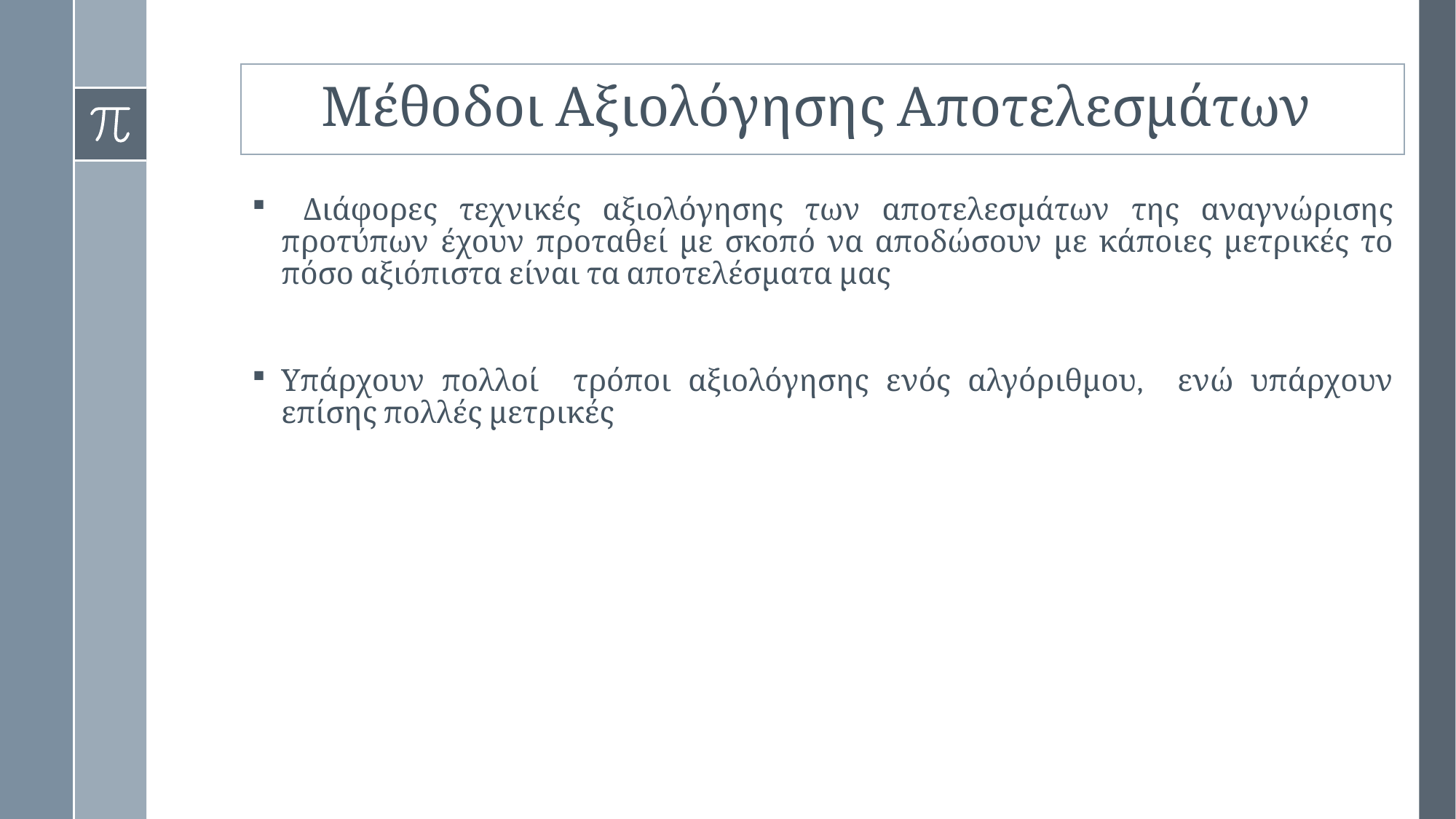

# Μέθοδοι Αξιολόγησης Αποτελεσμάτων
 Διάφορες τεχνικές αξιολόγησης των αποτελεσμάτων της αναγνώρισης προτύπων έχουν προταθεί με σκοπό να αποδώσουν με κάποιες μετρικές το πόσο αξιόπιστα είναι τα αποτελέσματα μας

Υπάρχουν πολλοί  τρόποι αξιολόγησης ενός αλγόριθμου,  ενώ υπάρχουν επίσης πολλές μετρικές